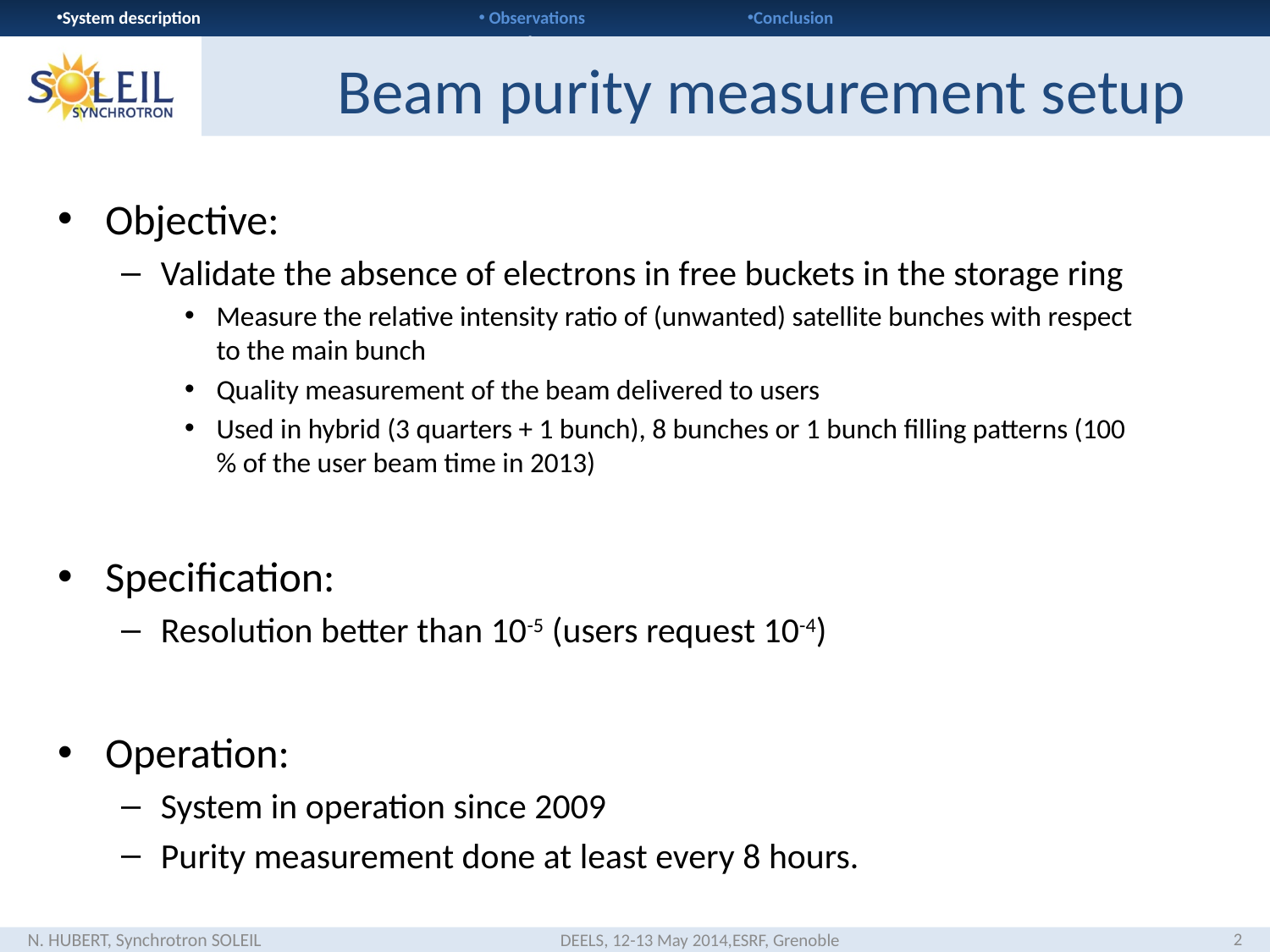

# Beam purity measurement setup
Objective:
Validate the absence of electrons in free buckets in the storage ring
Measure the relative intensity ratio of (unwanted) satellite bunches with respect to the main bunch
Quality measurement of the beam delivered to users
Used in hybrid (3 quarters + 1 bunch), 8 bunches or 1 bunch filling patterns (100 % of the user beam time in 2013)

Specification:
Resolution better than 10-5 (users request 10-4)

Operation:
System in operation since 2009
Purity measurement done at least every 8 hours.
2
N. HUBERT, Synchrotron SOLEIL
DEELS, 12-13 May 2014,ESRF, Grenoble